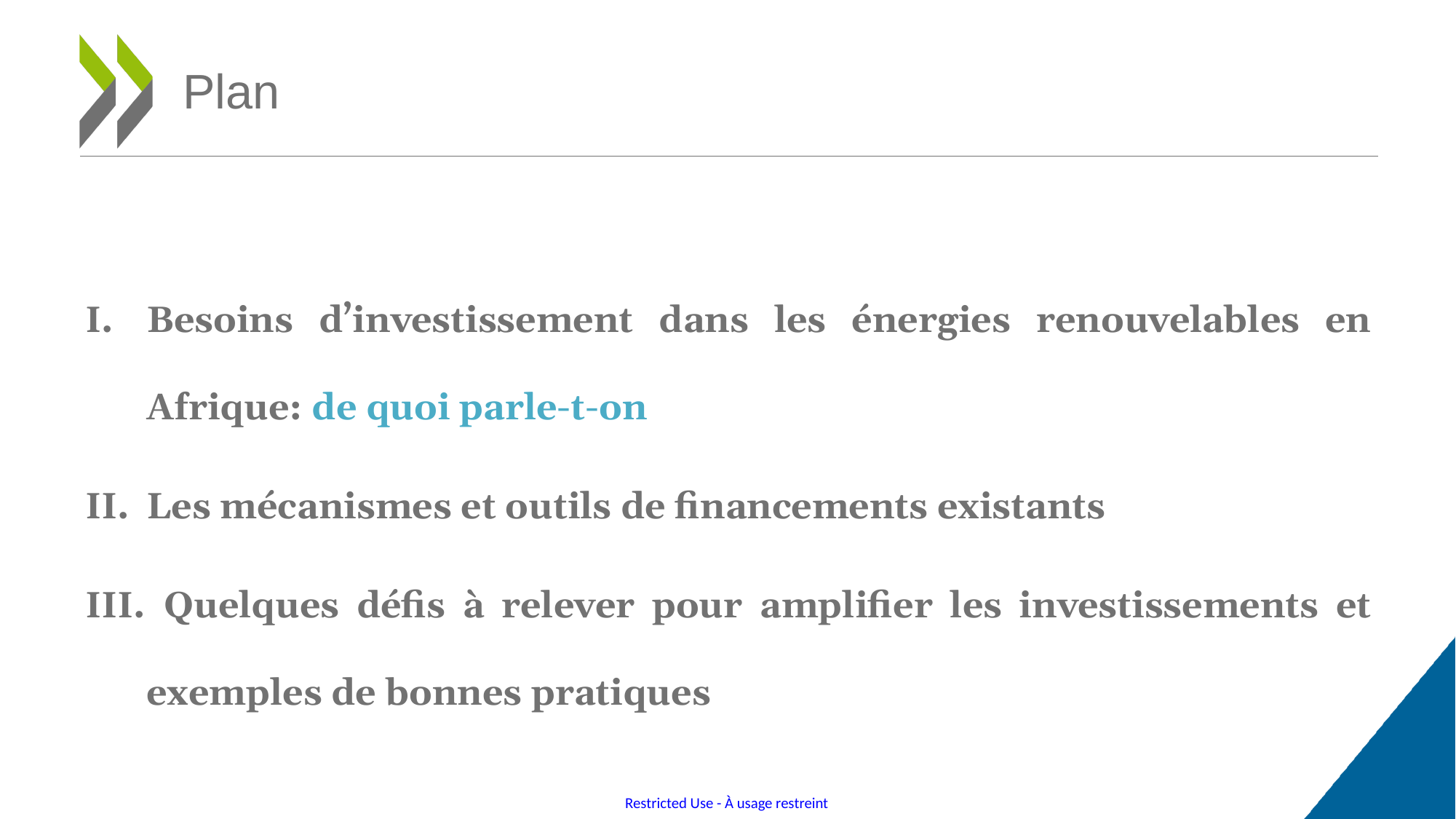

# Plan

Besoins d’investissement dans les énergies renouvelables en Afrique: de quoi parle-t-on
Les mécanismes et outils de financements existants
 Quelques défis à relever pour amplifier les investissements et exemples de bonnes pratiques